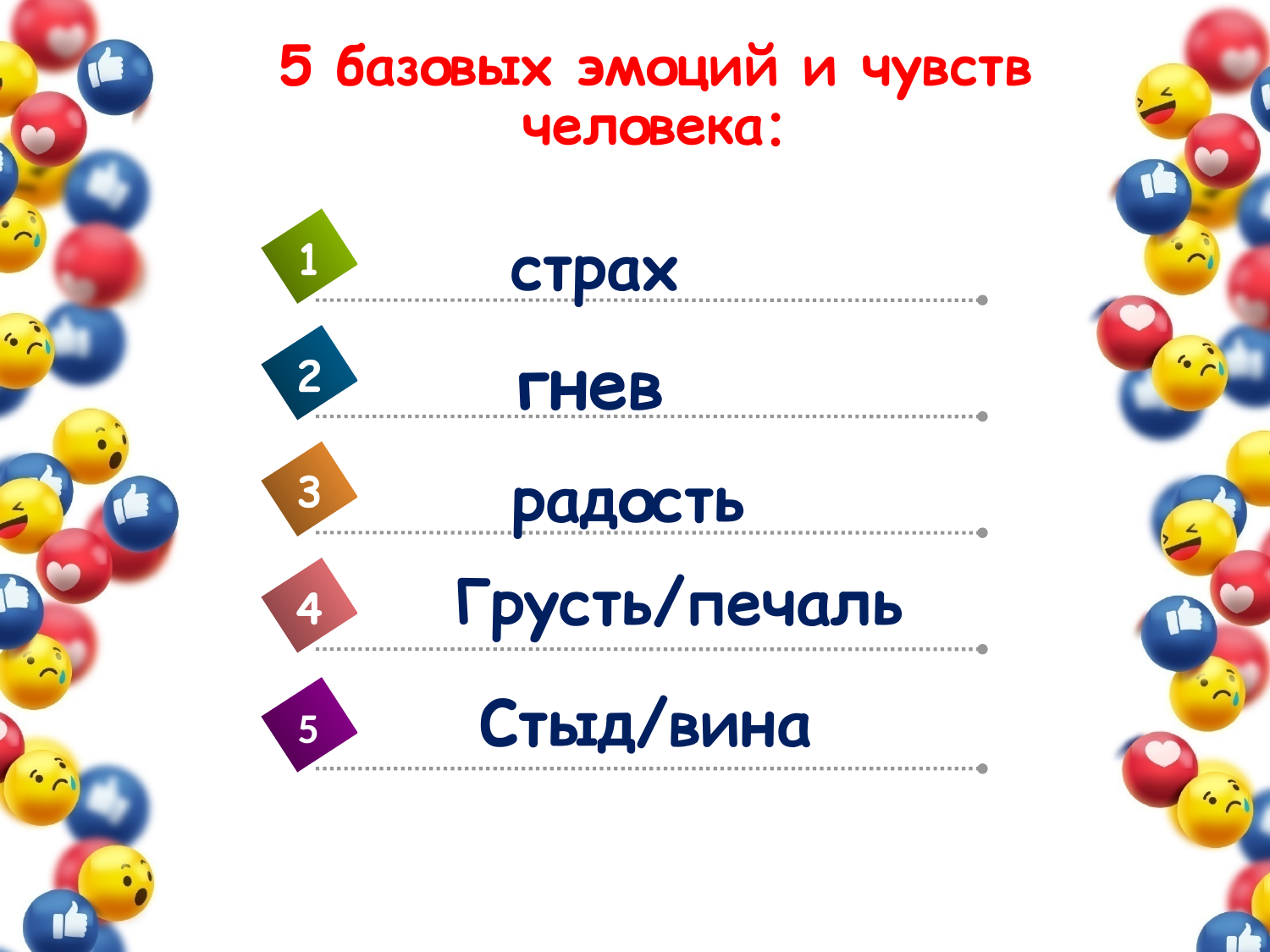

# 5 базовых эмоций и чувств человека:

страх
1

гнев

2

радость

3

Грусть/печаль

4

Стыд/вина

5